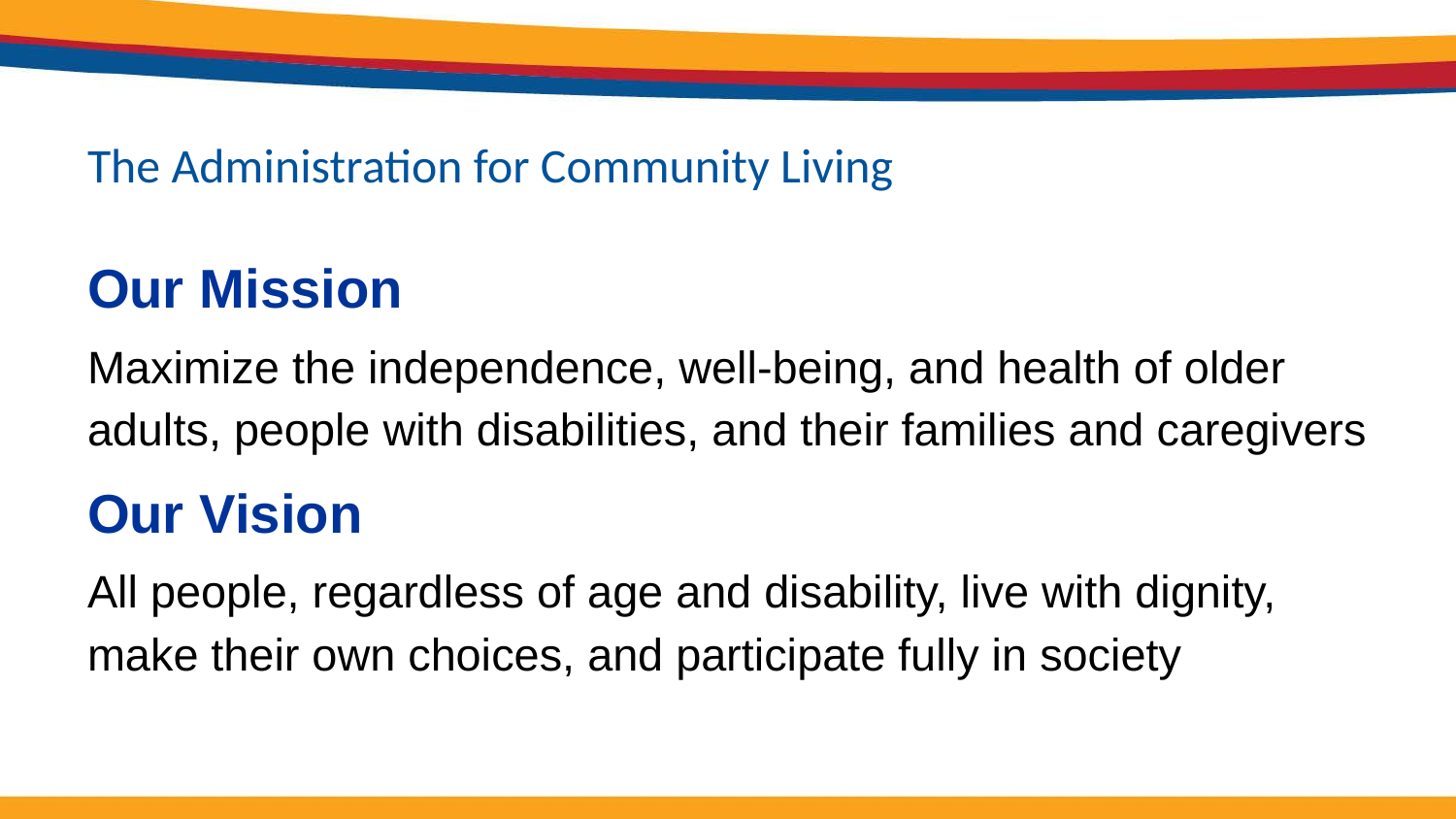

# The Administration for Community Living
Our Mission
Maximize the independence, well-being, and health of older adults, people with disabilities, and their families and caregivers
Our Vision
All people, regardless of age and disability, live with dignity, make their own choices, and participate fully in society